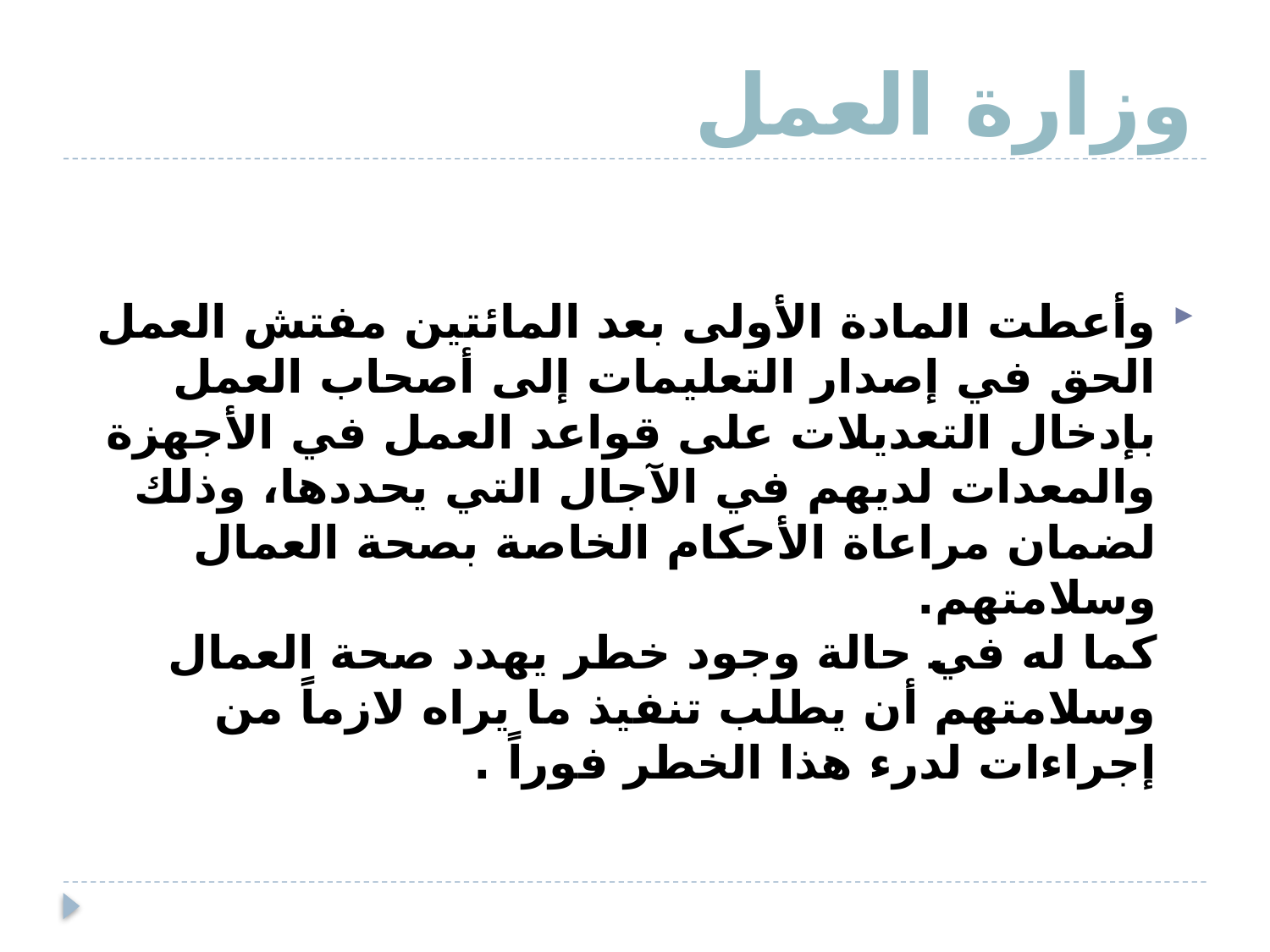

# وزارة العمل
وأعطت المادة الأولى بعد المائتين مفتش العمل الحق في إصدار التعليمات إلى أصحاب العمل بإدخال التعديلات على قواعد العمل في الأجهزة والمعدات لديهم في الآجال التي يحددها، وذلك لضمان مراعاة الأحكام الخاصة بصحة العمال وسلامتهم.
كما له في حالة وجود خطر يهدد صحة العمال وسلامتهم أن يطلب تنفيذ ما يراه لازماً من إجراءات لدرء هذا الخطر فوراً .